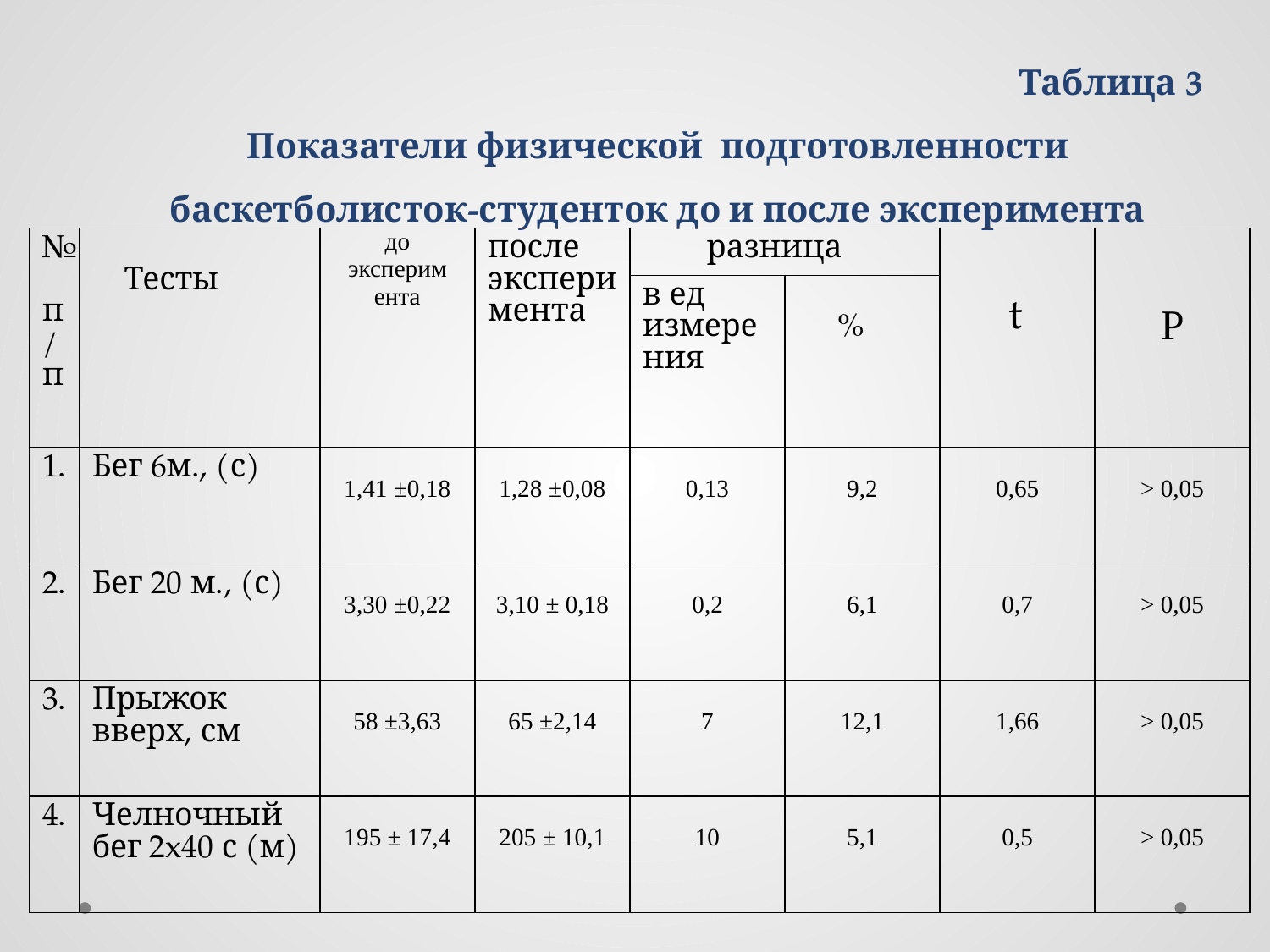

# Таблица 3 Показатели физической  подготовленности баскетболисток-студенток до и после эксперимента
| № п/п | Тесты | до эксперимента | после эксперимента | разница |  | t | Р |
| --- | --- | --- | --- | --- | --- | --- | --- |
|  |  |  |  | в ед измерения | % |  |  |
| 1. | Бег 6м., (с) | 1,41 ±0,18 | 1,28 ±0,08 | 0,13 | 9,2 | 0,65 | ˃ 0,05 |
| 2. | Бег 20 м., (с) | 3,30 ±0,22 | 3,10 ± 0,18 | 0,2 | 6,1 | 0,7 | ˃ 0,05 |
| 3. | Прыжок вверх, см | 58 ±3,63 | 65 ±2,14 | 7 | 12,1 | 1,66 | ˃ 0,05 |
| 4. | Челночный бег 2x40 с (м) | 195 ± 17,4 | 205 ± 10,1 | 10 | 5,1 | 0,5 | ˃ 0,05 |